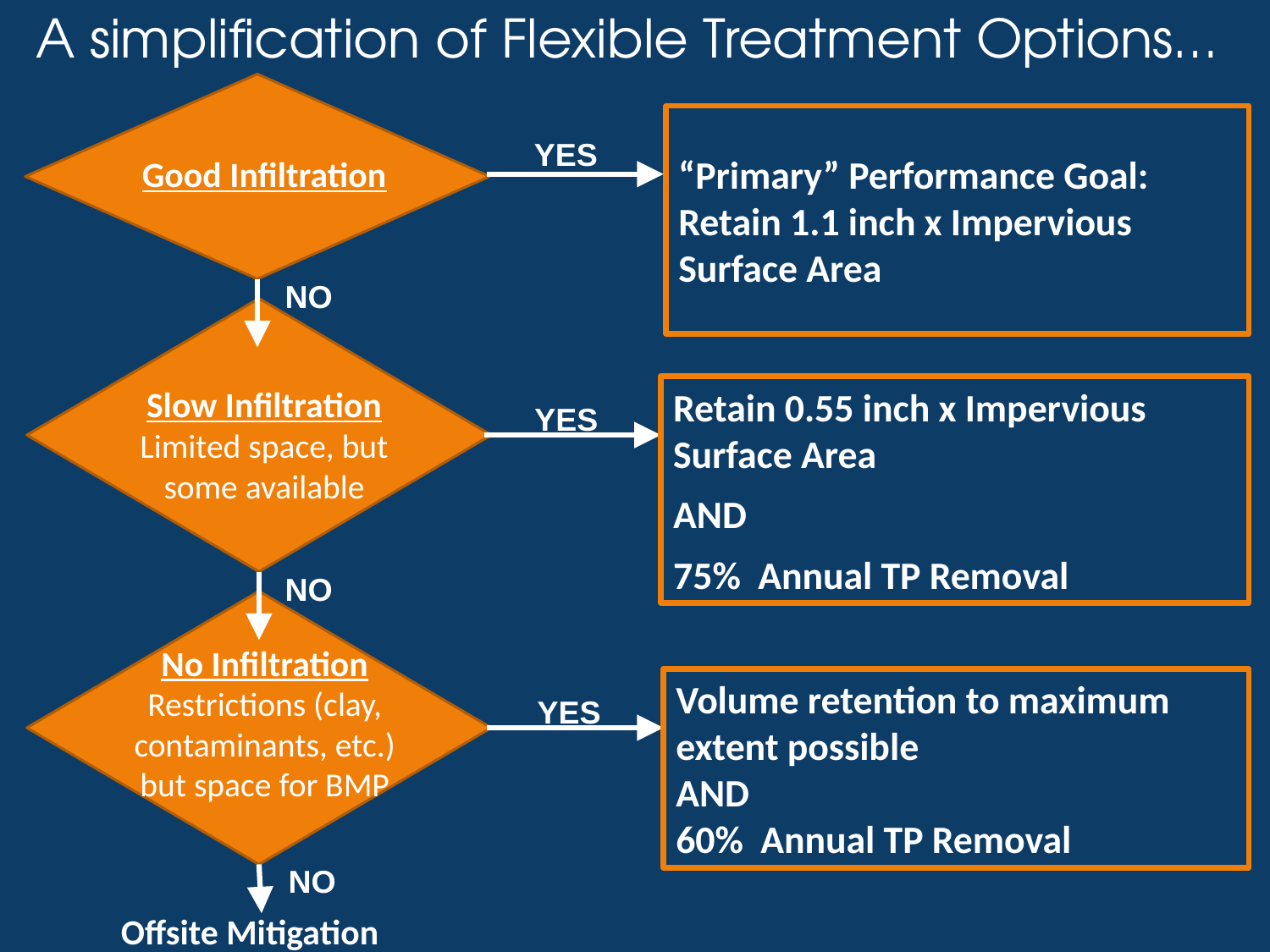

# A simplification of Flexible Treatment Options…

“Primary” Performance Goal:
Retain 1.1 inch x Impervious   Surface Area

YES
Good Infiltration
NO

Slow Infiltration
Limited space, but some available
Retain 0.55 inch x Impervious Surface Area
AND
75%  Annual TP Removal
YES
NO

No Infiltration
Restrictions (clay, contaminants, etc.) but space for BMP
Volume retention to maximum extent possible
AND
60%  Annual TP Removal
YES
NO
Offsite Mitigation